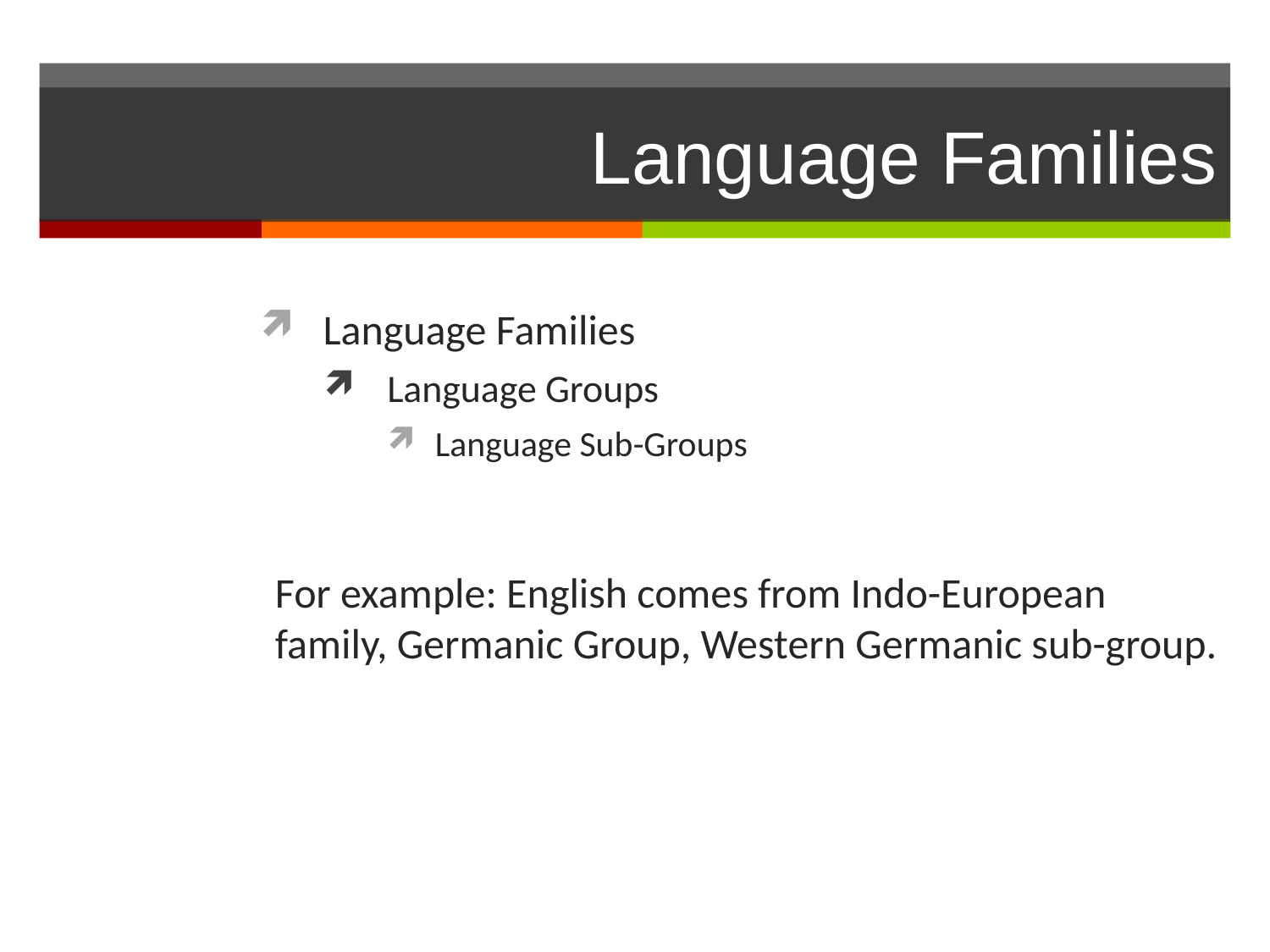

# Language Families
Language Families
Language Groups
Language Sub-Groups

For example: English comes from Indo-European family, Germanic Group, Western Germanic sub-group.